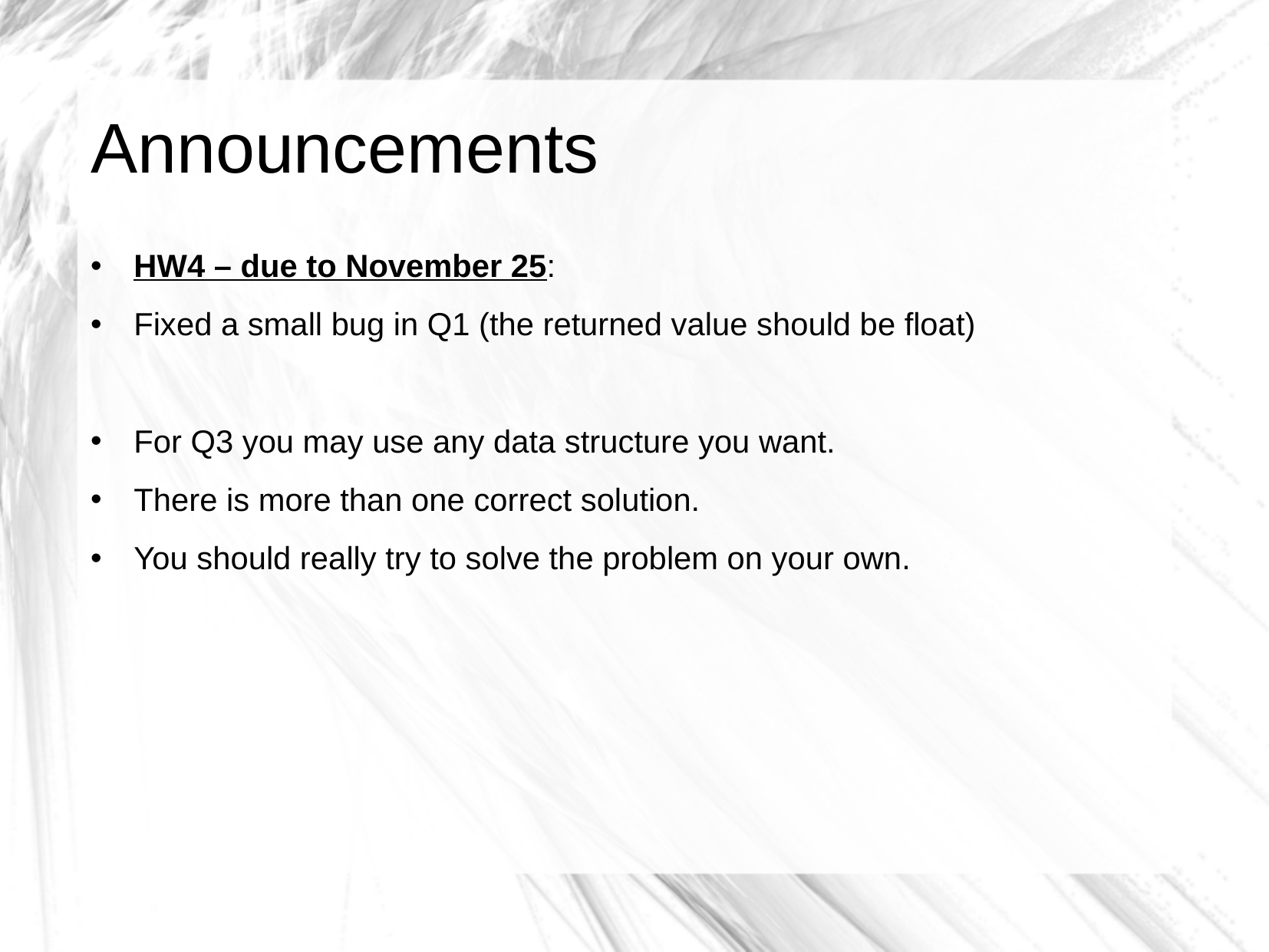

Announcements
HW4 – due to November 25:
Fixed a small bug in Q1 (the returned value should be float)

For Q3 you may use any data structure you want.
There is more than one correct solution.
You should really try to solve the problem on your own.